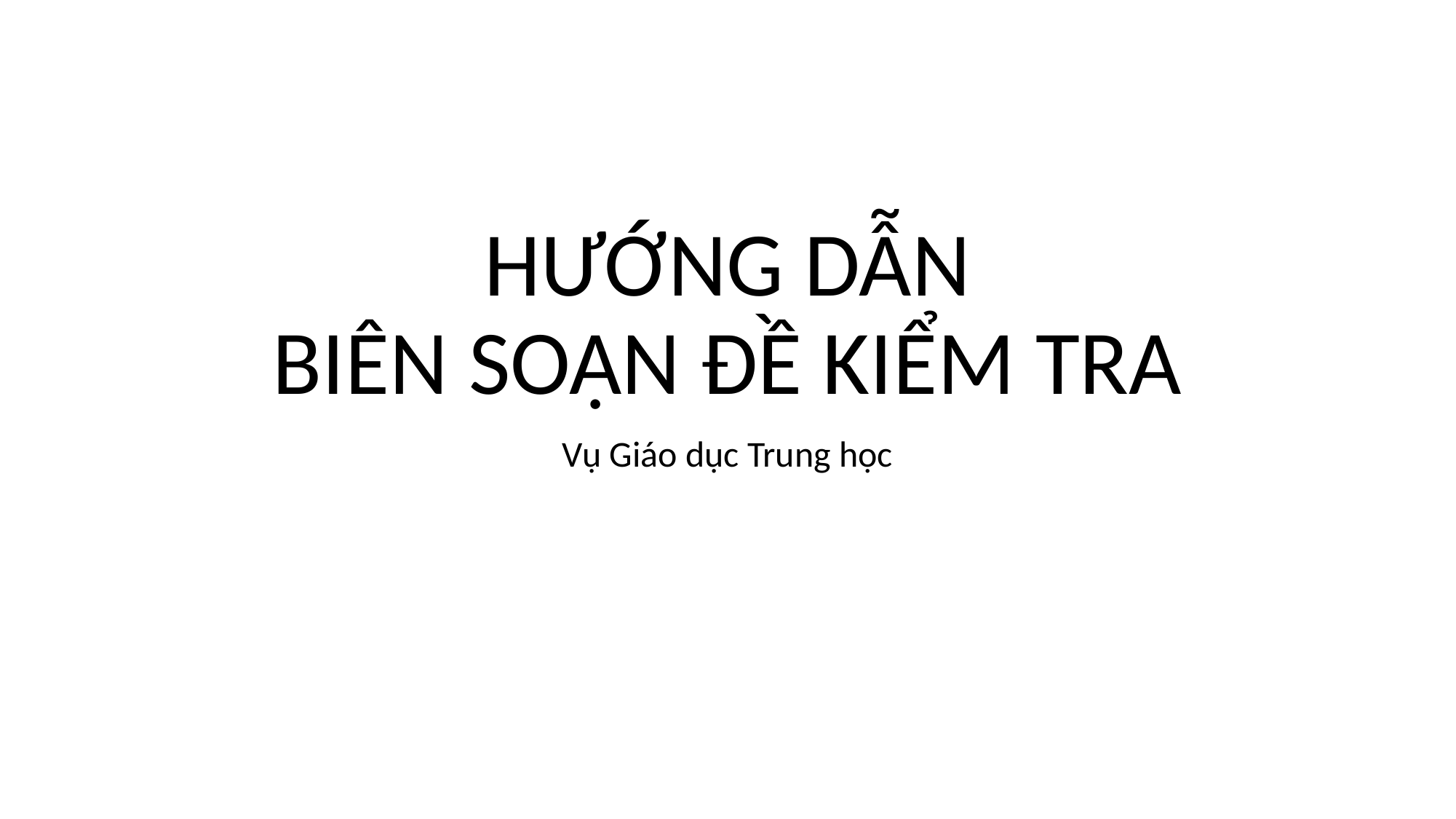

# HƯỚNG DẪN BIÊN SOẠN ĐỀ KIỂM TRA
Vụ Giáo dục Trung học